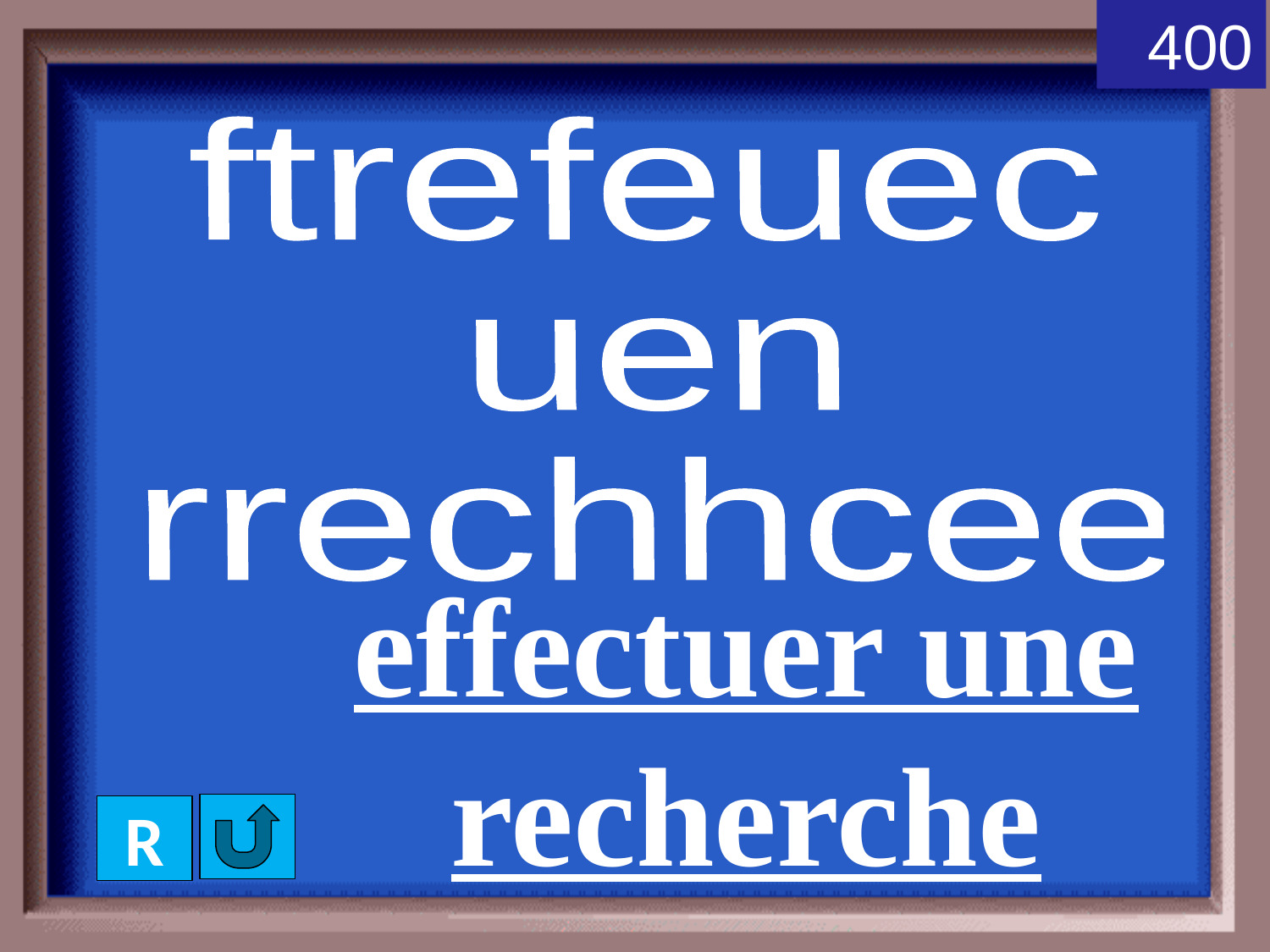

400
ftrefeuec
uen
rrechhcee
effectuer une recherche

R